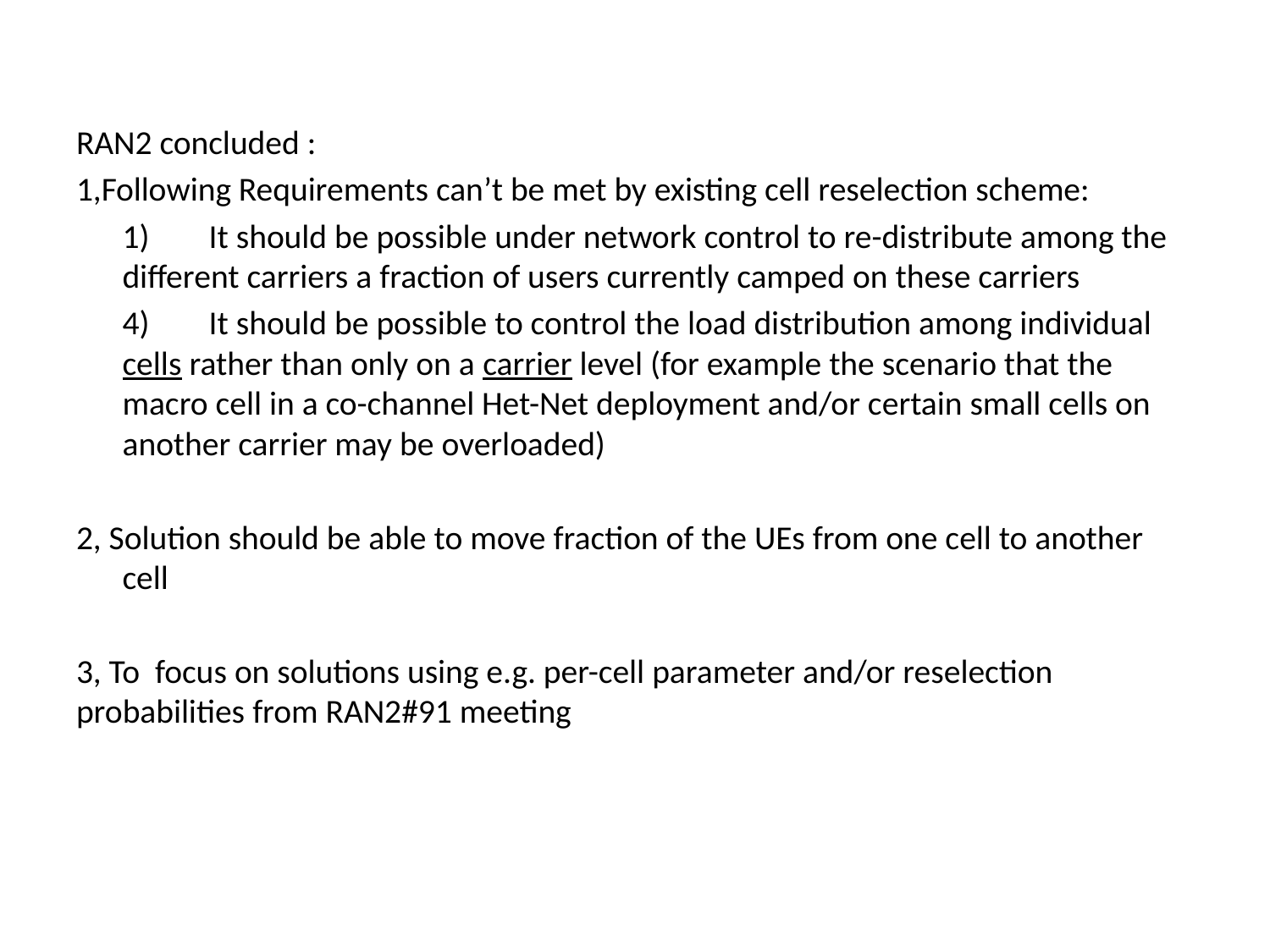

RAN2 concluded :
1,Following Requirements can’t be met by existing cell reselection scheme:
	1)	It should be possible under network control to re-distribute among the different carriers a fraction of users currently camped on these carriers
	4)	It should be possible to control the load distribution among individual cells rather than only on a carrier level (for example the scenario that the macro cell in a co-channel Het-Net deployment and/or certain small cells on another carrier may be overloaded)

2, Solution should be able to move fraction of the UEs from one cell to another cell

3, To  focus on solutions using e.g. per-cell parameter and/or reselection probabilities from RAN2#91 meeting